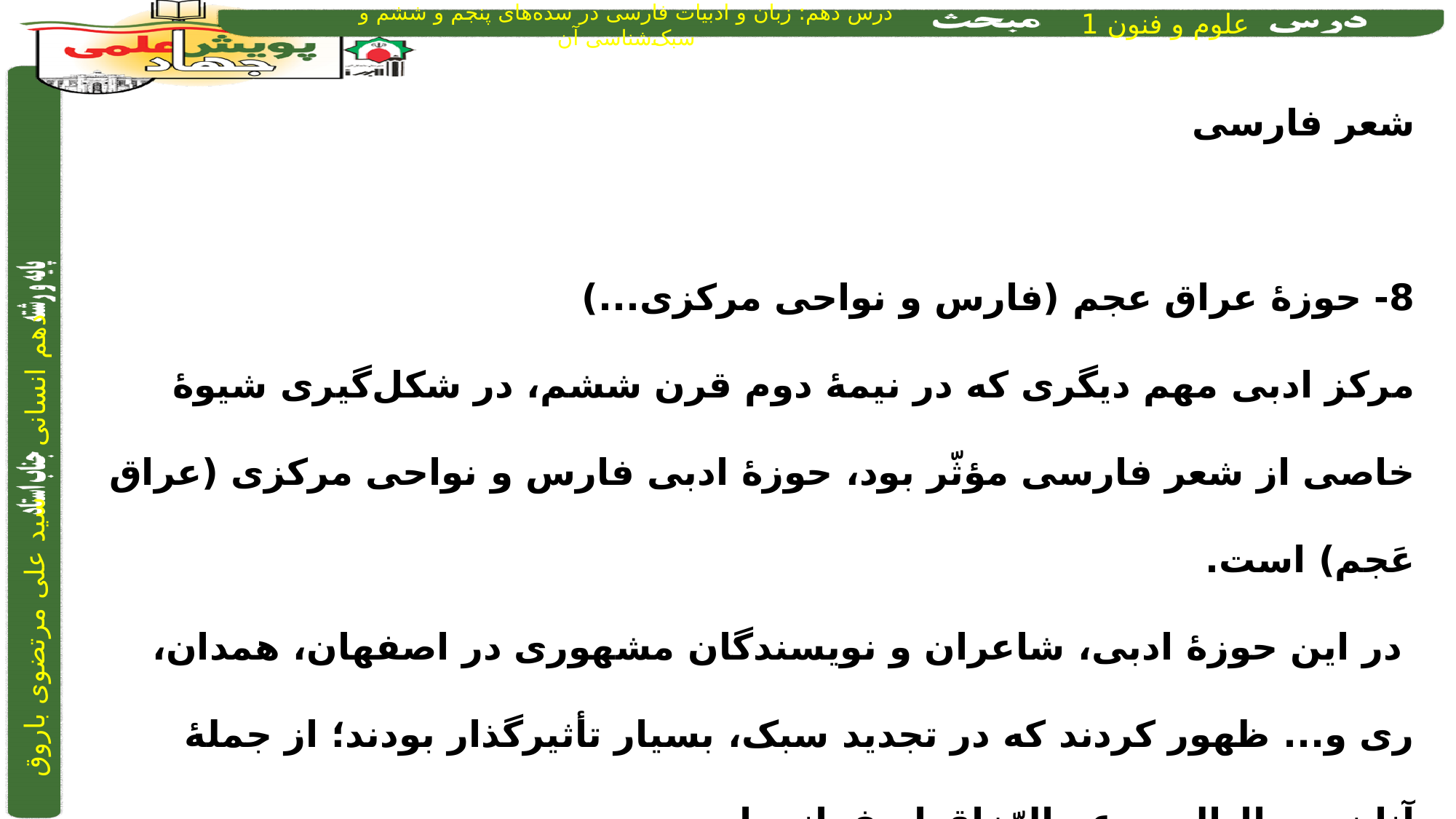

شعر فارسی

8- حوزۀ عراق عجم (فارس و نواحی مرکزی...)
مرکز ادبی مهم دیگری که در نیمۀ دوم قرن ششم، در شکل‌گیری شیوۀ خاصی از شعر فارسی مؤثّر بود، حوزۀ ادبی فارس و نواحی مرکزی (عراق عَجم) است.
 در این حوزۀ ادبی، شاعران و نویسندگان مشهوری در اصفهان، همدان، ری و... ظهور کردند که در تجدید سبک، بسیار تأثیرگذار بودند؛ از جملۀ آنان، جمال‌الدین عبدالرّزاق اصفهانی است.